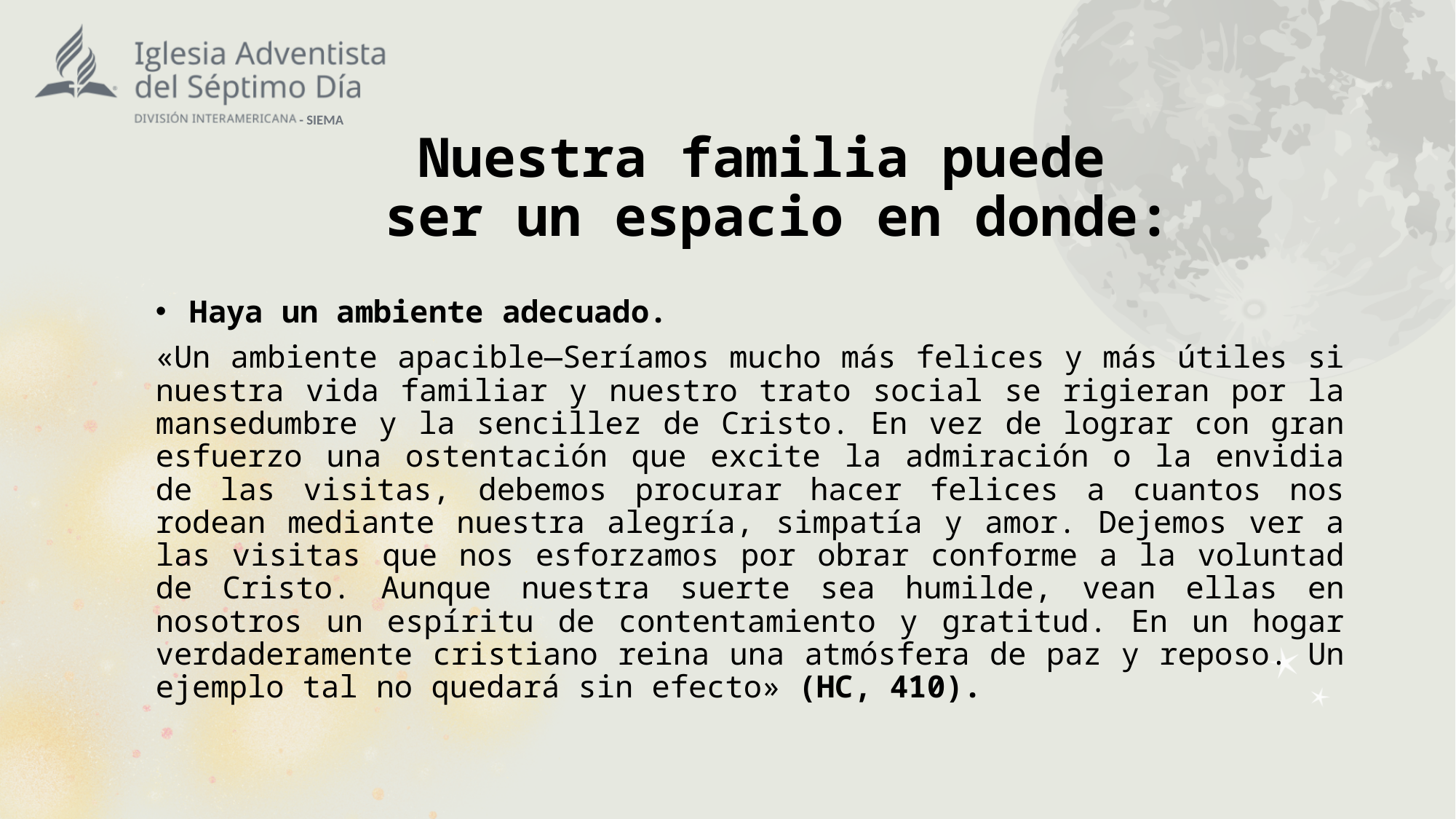

- SIEMA
# Nuestra familia puede ser un espacio en donde:
Haya un ambiente adecuado.
«Un ambiente apacible—Seríamos mucho más felices y más útiles si nuestra vida familiar y nuestro trato social se rigieran por la mansedumbre y la sencillez de Cristo. En vez de lograr con gran esfuerzo una ostentación que excite la admiración o la envidia de las visitas, debemos procurar hacer felices a cuantos nos rodean mediante nuestra alegría, simpatía y amor. Dejemos ver a las visitas que nos esforzamos por obrar conforme a la voluntad de Cristo. Aunque nuestra suerte sea humilde, vean ellas en nosotros un espíritu de contentamiento y gratitud. En un hogar verdaderamente cristiano reina una atmósfera de paz y reposo. Un ejemplo tal no quedará sin efecto» (HC, 410).